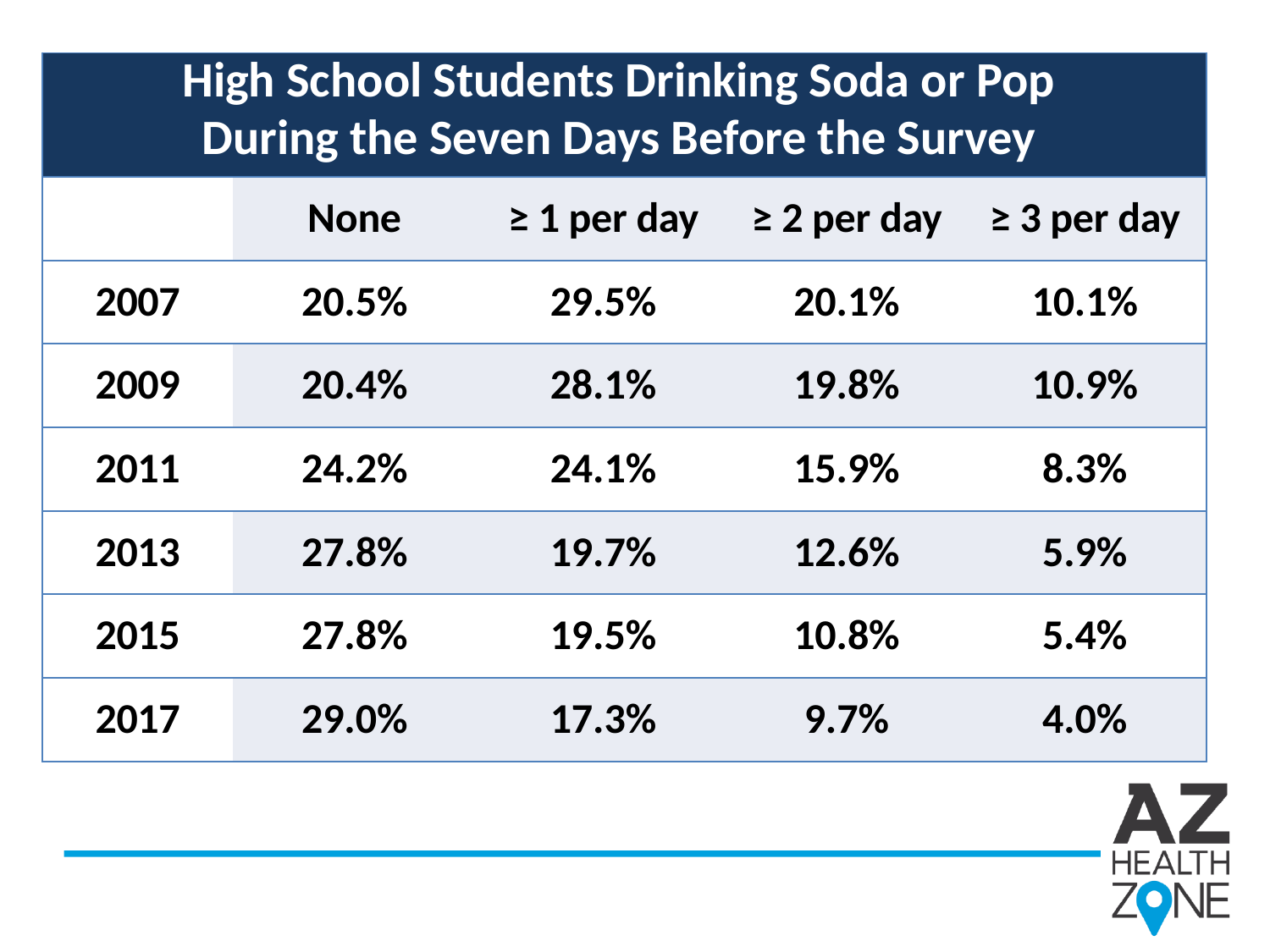

| High School Students Drinking Soda or Pop During the Seven Days Before the Survey |  |  |  |  |
| --- | --- | --- | --- | --- |
|  | None | ≥ 1 per day | ≥ 2 per day | ≥ 3 per day |
| 2007 | 20.5% | 29.5% | 20.1% | 10.1% |
| 2009 | 20.4% | 28.1% | 19.8% | 10.9% |
| 2011 | 24.2% | 24.1% | 15.9% | 8.3% |
| 2013 | 27.8% | 19.7% | 12.6% | 5.9% |
| 2015 | 27.8% | 19.5% | 10.8% | 5.4% |
| 2017 | 29.0% | 17.3% | 9.7% | 4.0% |